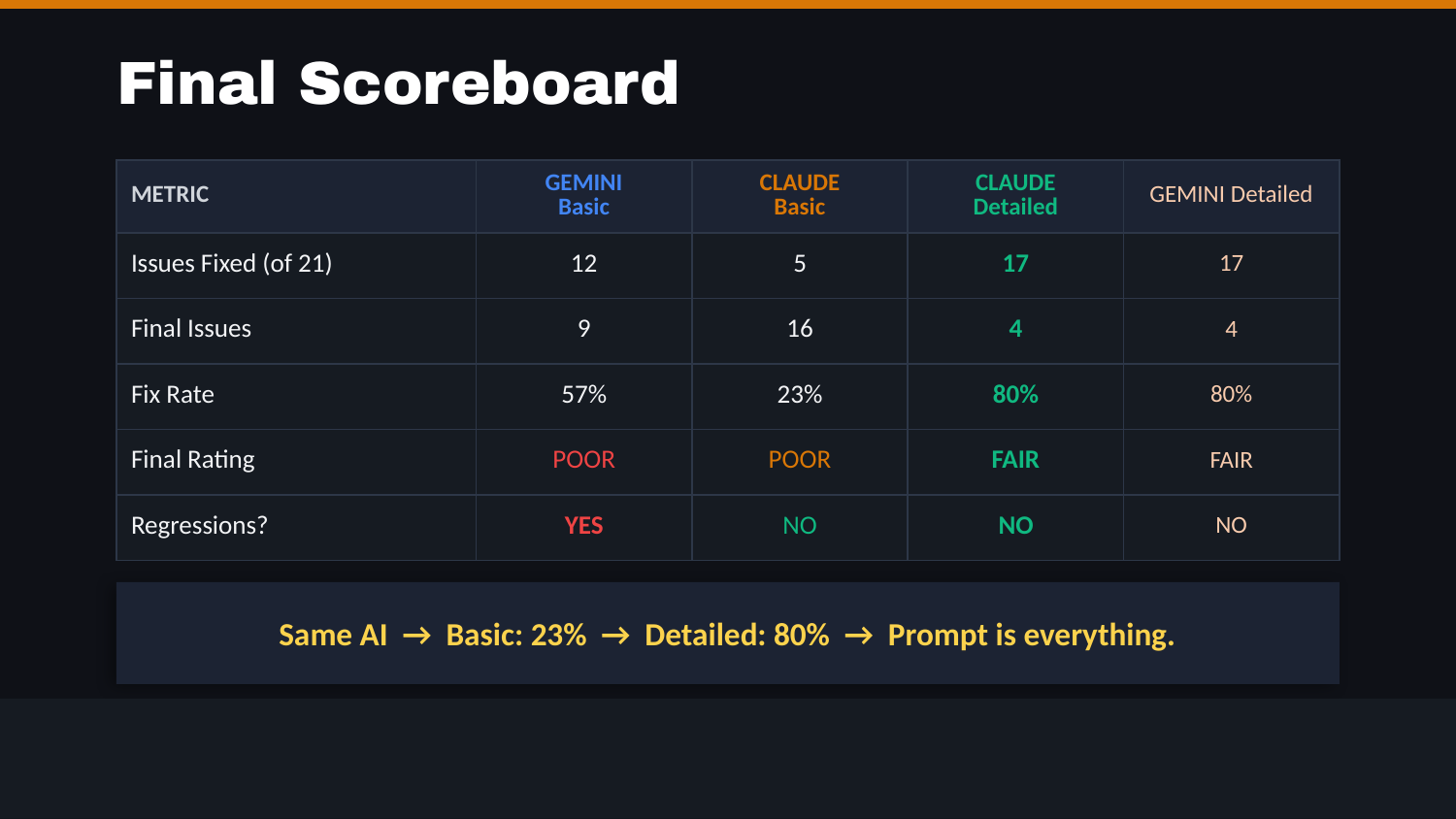

Final Scoreboard
| METRIC | GEMINI Basic | CLAUDE Basic | CLAUDE Detailed | GEMINI Detailed |
| --- | --- | --- | --- | --- |
| Issues Fixed (of 21) | 12 | 5 | 17 | 17 |
| Final Issues | 9 | 16 | 4 | 4 |
| Fix Rate | 57% | 23% | 80% | 80% |
| Final Rating | POOR | POOR | FAIR | FAIR |
| Regressions? | YES | NO | NO | NO |

Same AI  →  Basic: 23%  →  Detailed: 80%  →  Prompt is everything.